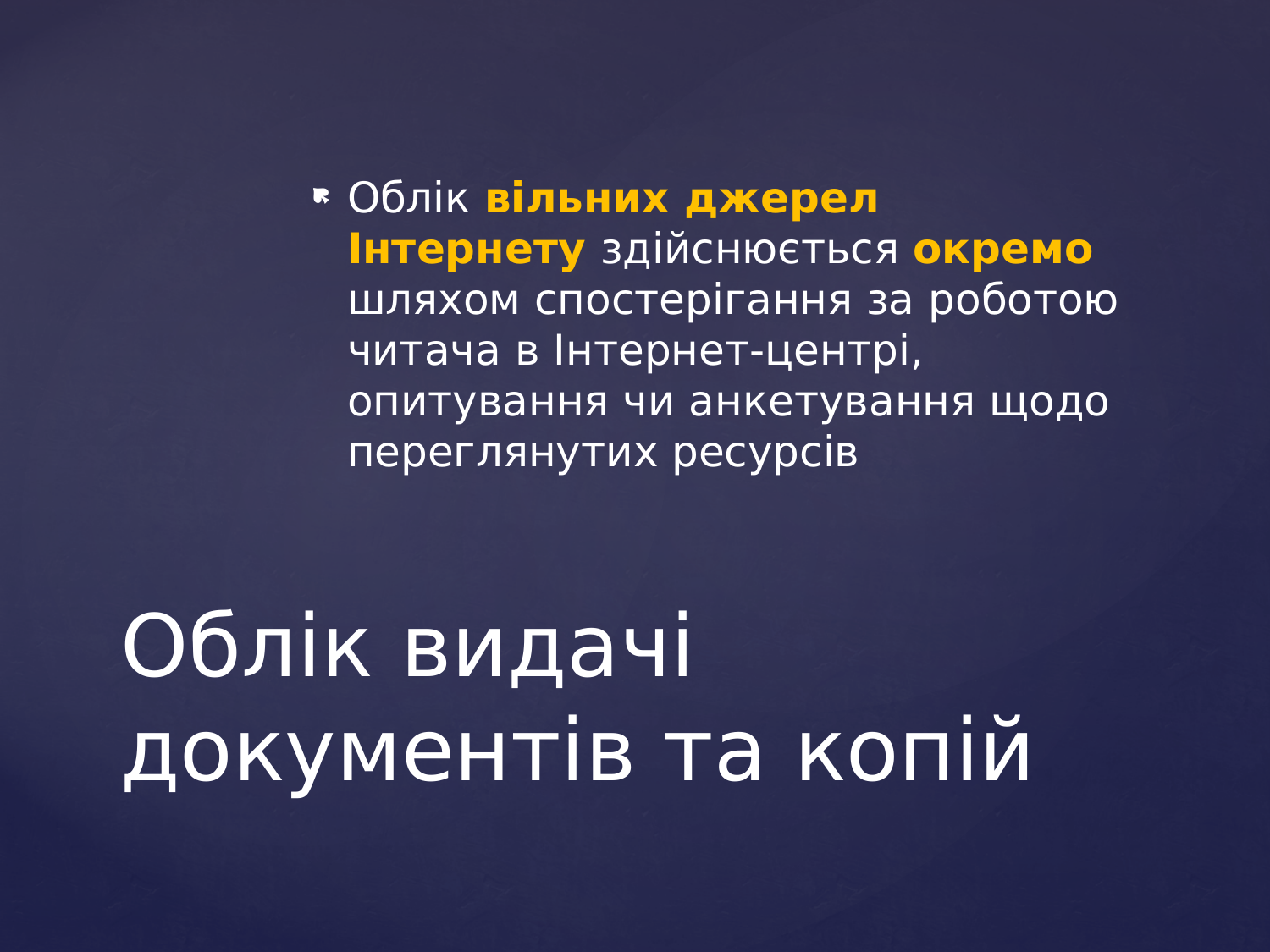

Облік вільних джерел Інтернету здійснюється окремо шляхом спостерігання за роботою читача в Інтернет-центрі, опитування чи анкетування щодо переглянутих ресурсів

# Облік видачі документів та копій